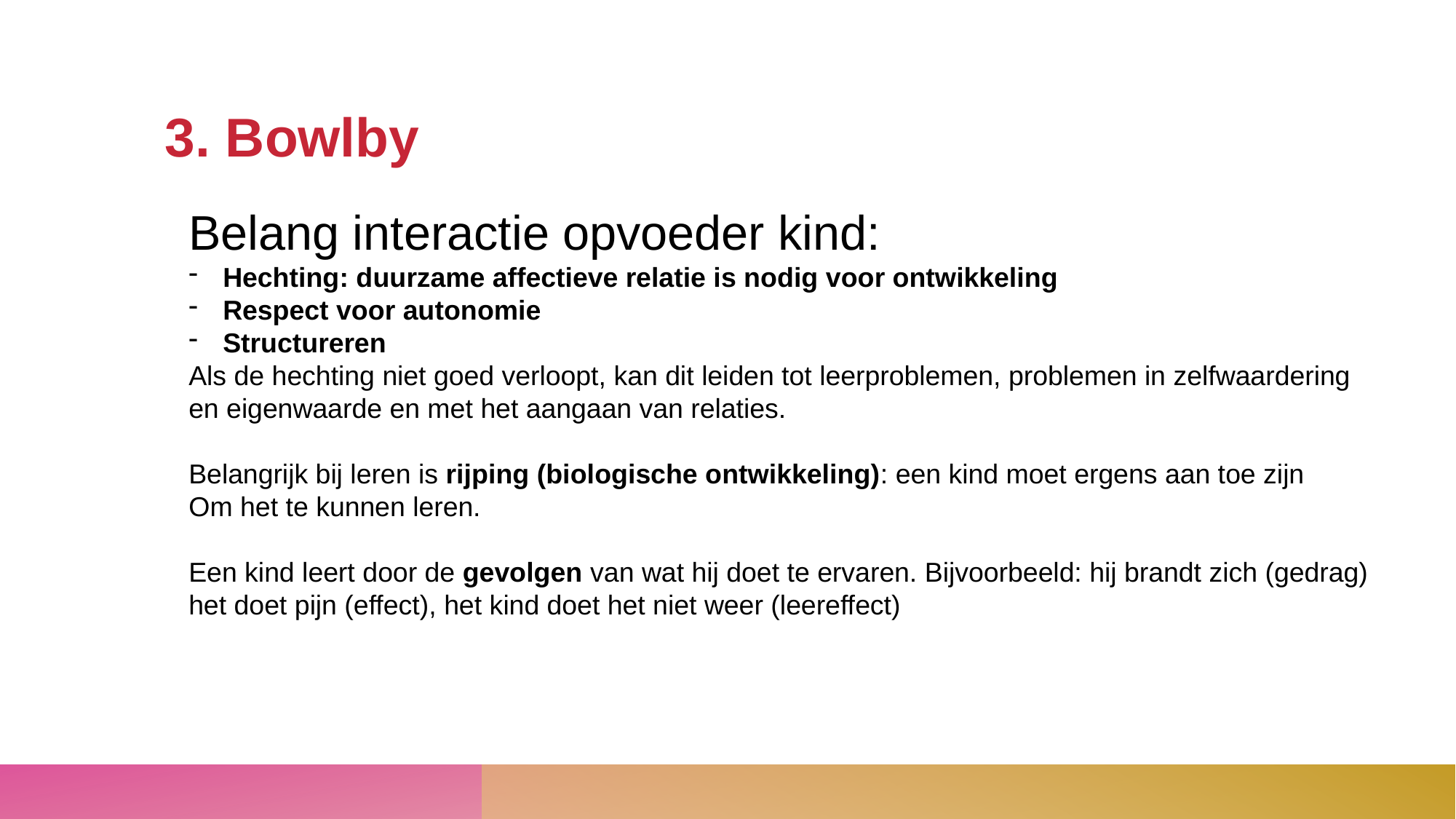

3. Bowlby
Belang interactie opvoeder kind:
Hechting: duurzame affectieve relatie is nodig voor ontwikkeling
Respect voor autonomie
Structureren
Als de hechting niet goed verloopt, kan dit leiden tot leerproblemen, problemen in zelfwaardering
en eigenwaarde en met het aangaan van relaties.

Belangrijk bij leren is rijping (biologische ontwikkeling): een kind moet ergens aan toe zijn
Om het te kunnen leren.

Een kind leert door de gevolgen van wat hij doet te ervaren. Bijvoorbeeld: hij brandt zich (gedrag)
het doet pijn (effect), het kind doet het niet weer (leereffect)